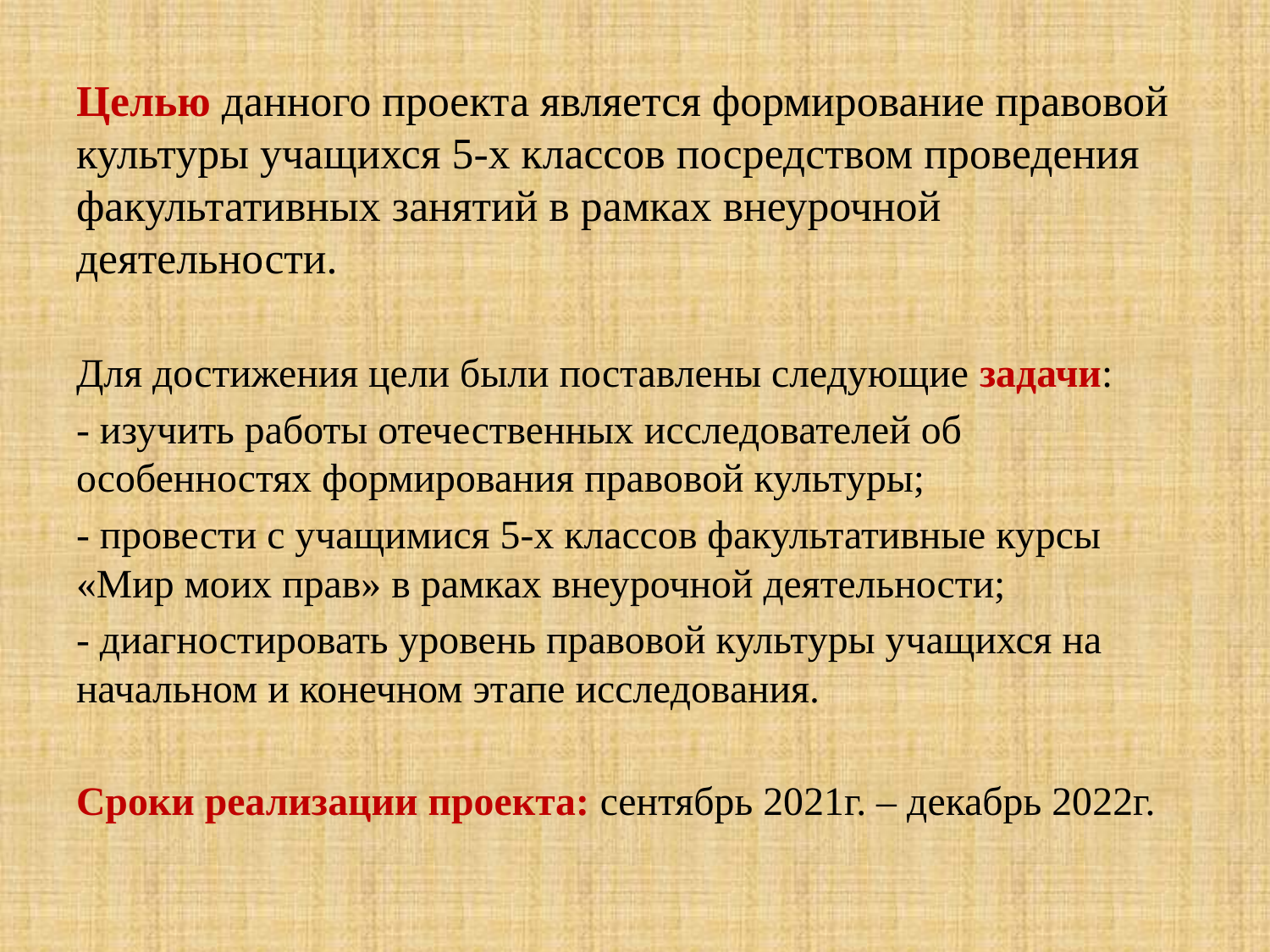

Целью данного проекта является формирование правовой культуры учащихся 5-х классов посредством проведения факультативных занятий в рамках внеурочной деятельности.

Для достижения цели были поставлены следующие задачи:
- изучить работы отечественных исследователей об особенностях формирования правовой культуры;
- провести с учащимися 5-х классов факультативные курсы «Мир моих прав» в рамках внеурочной деятельности;
- диагностировать уровень правовой культуры учащихся на начальном и конечном этапе исследования.

Сроки реализации проекта: сентябрь 2021г. – декабрь 2022г.